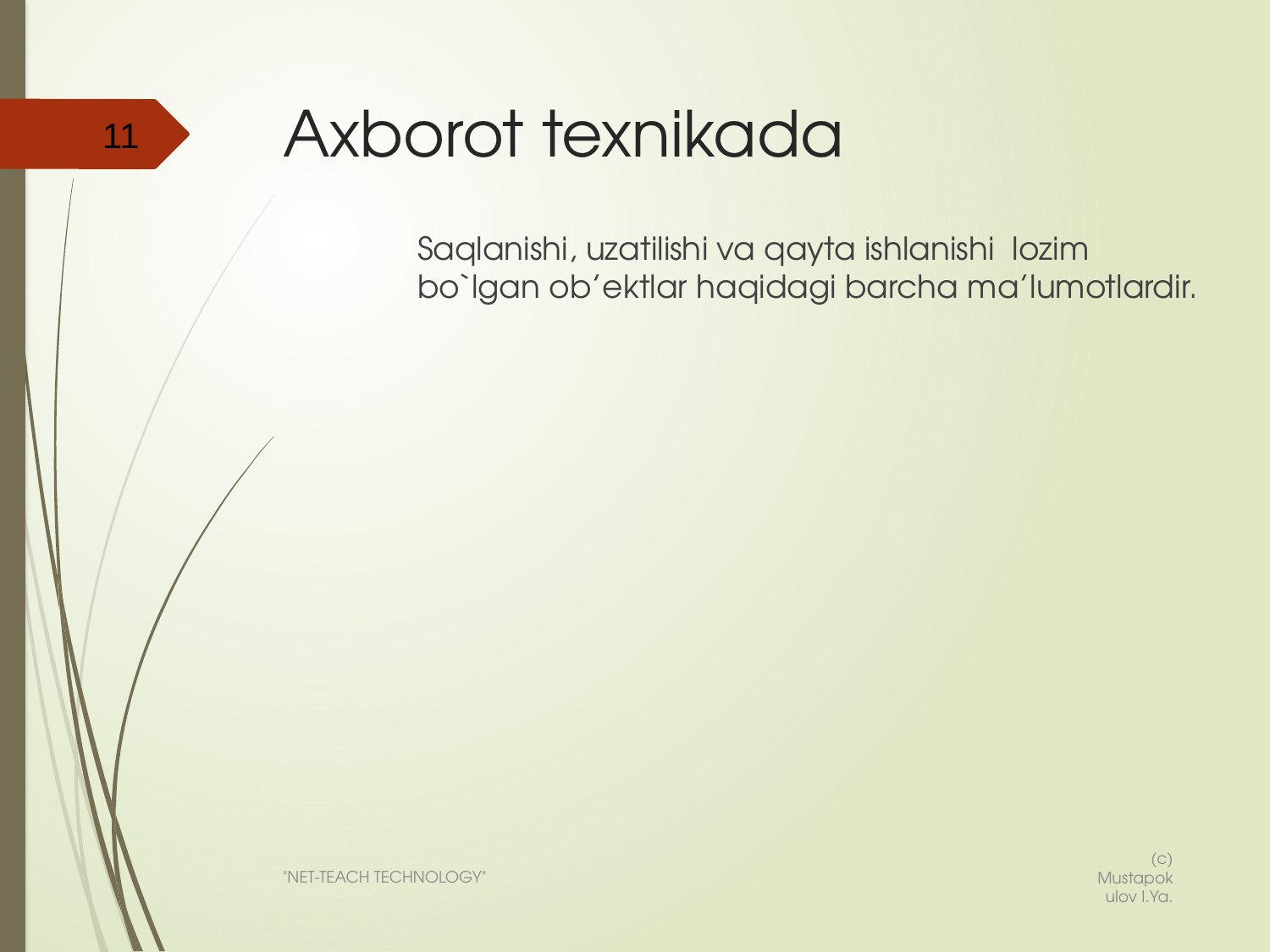

# Axborot texnikada
11
Saqlanishi, uzatilishi va qayta ishlanishi  lozim bo`lgan ob’ektlar haqidagi barcha ma’lumotlardir.

(c) Mustapokulov I.Ya.
"NET-TEACH TECHNOLOGY"